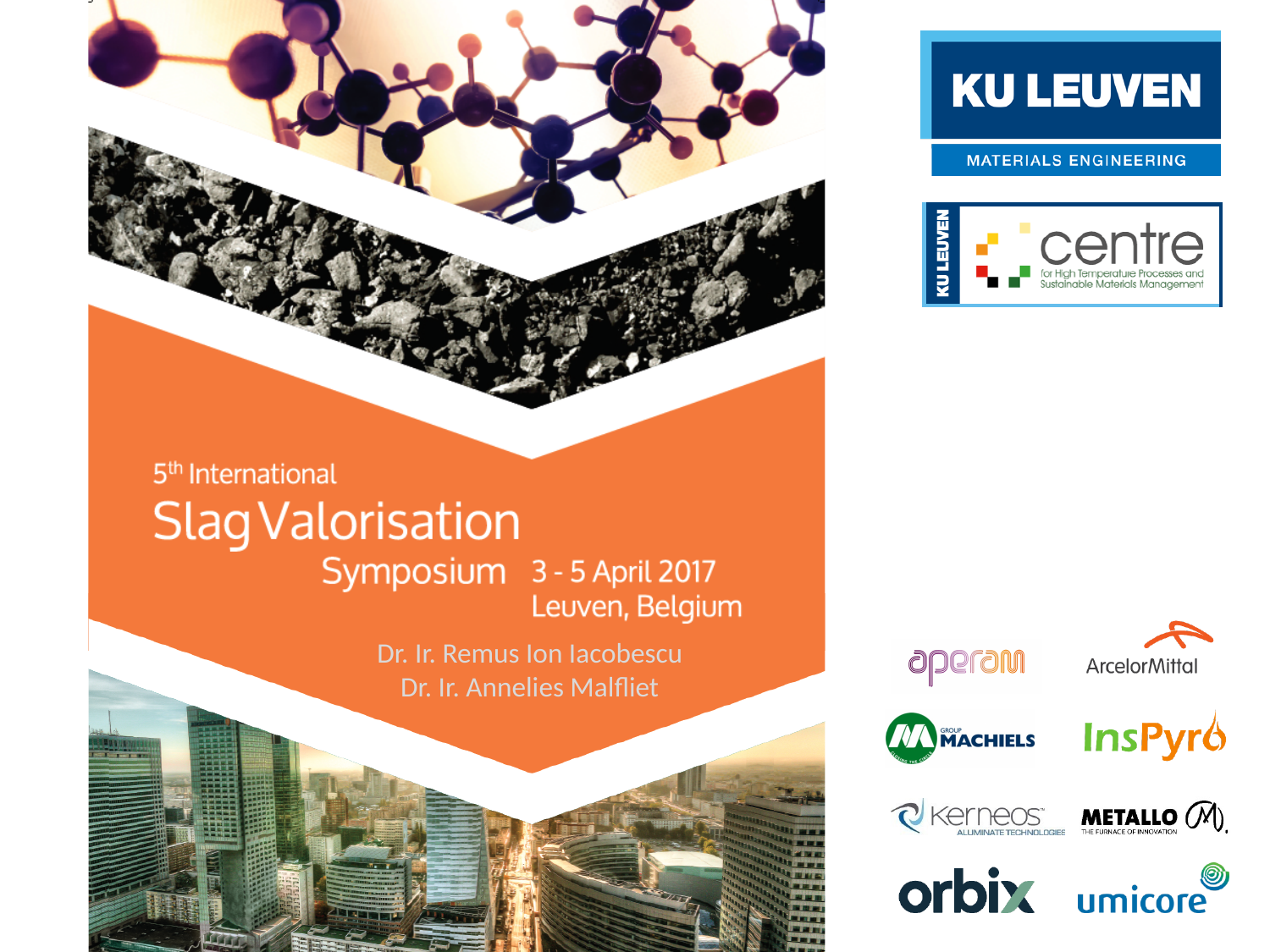

Dr. Ir. Remus Ion Iacobescu
Dr. Ir. Annelies Malfliet